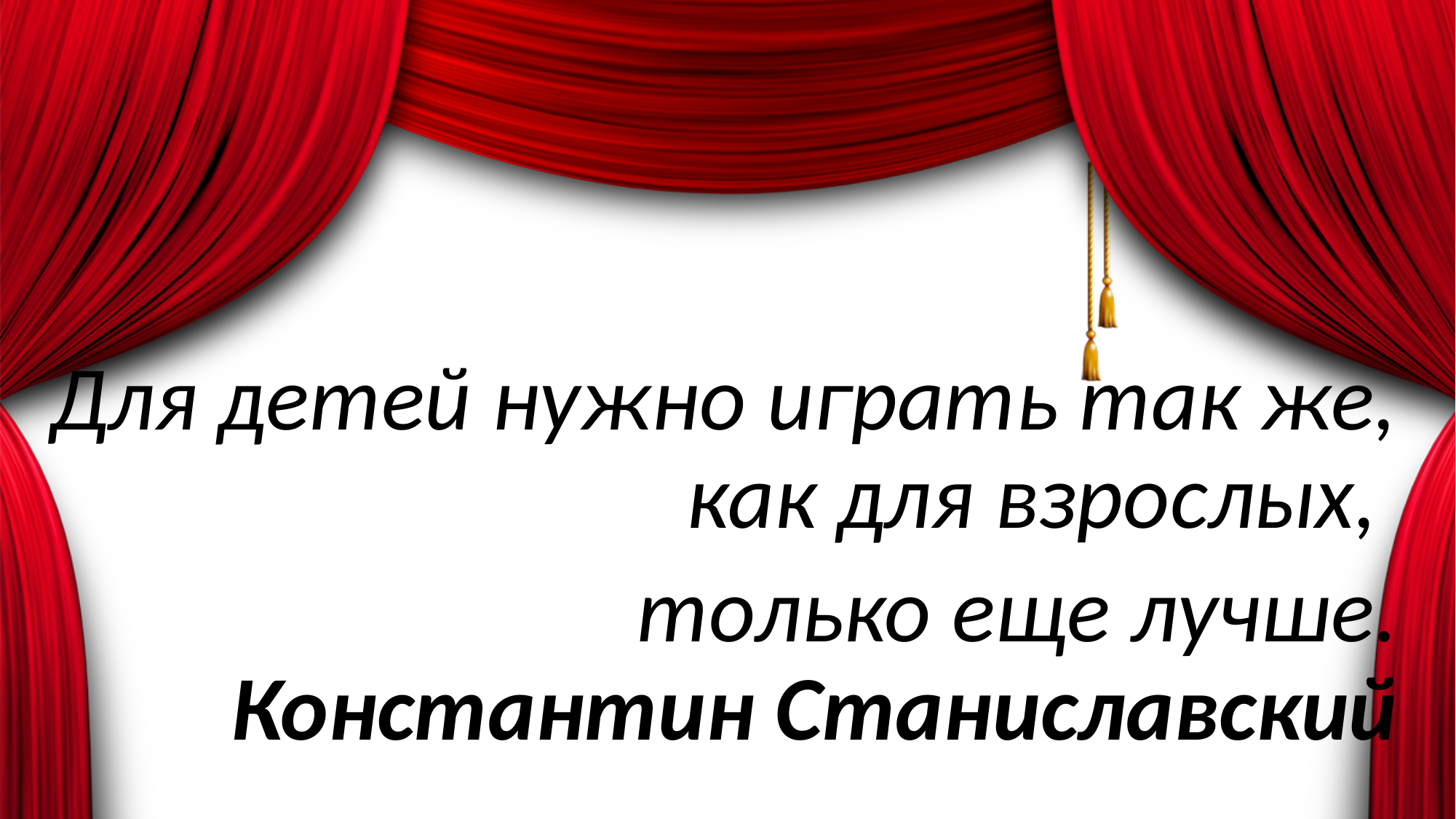

Для детей нужно играть так же, как для взрослых,
только еще лучше.
Константин Станиславский